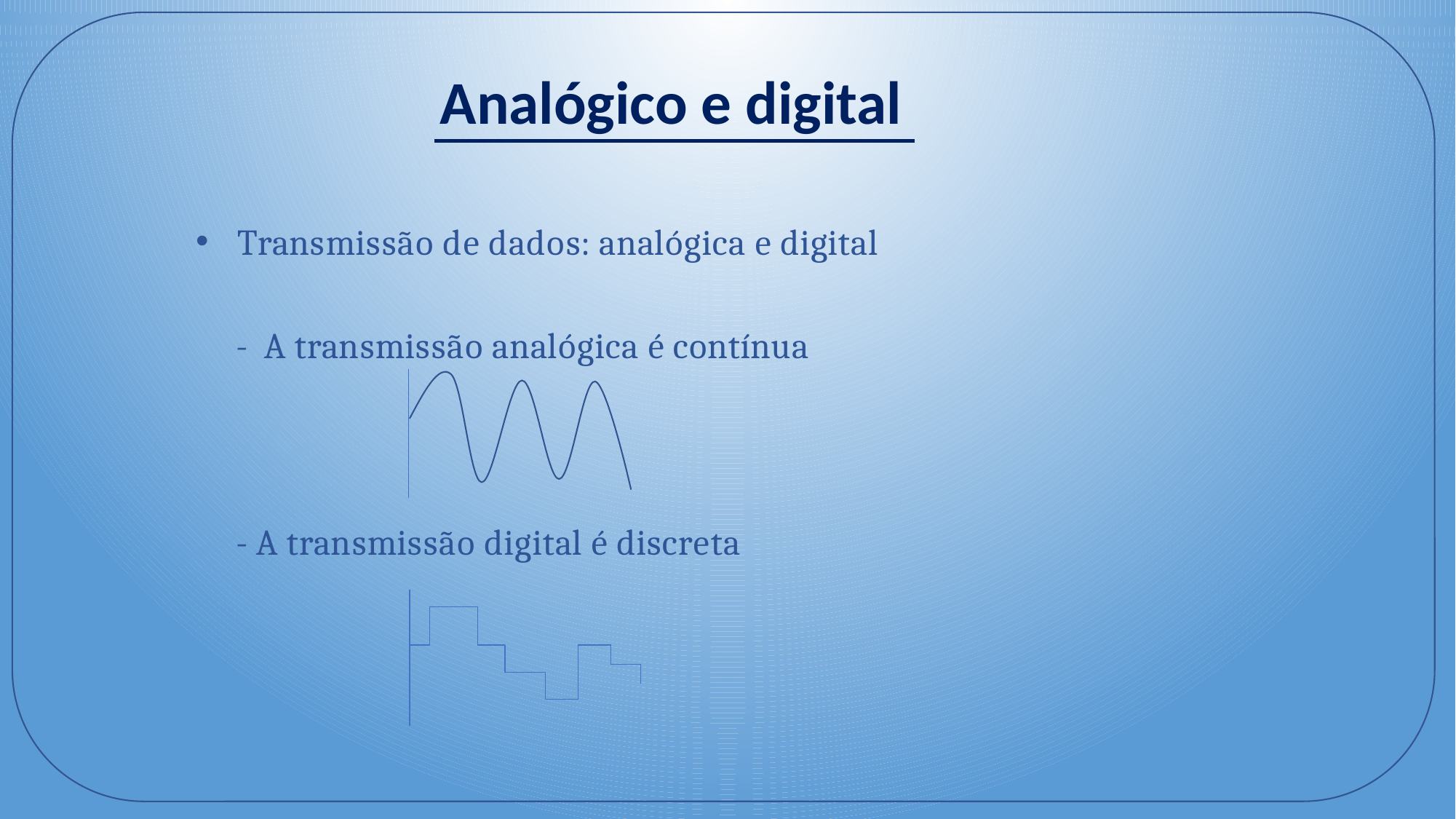

Analógico e digital
Transmissão de dados: analógica e digital

     -  A transmissão analógica é contínua

     - A transmissão digital é discreta